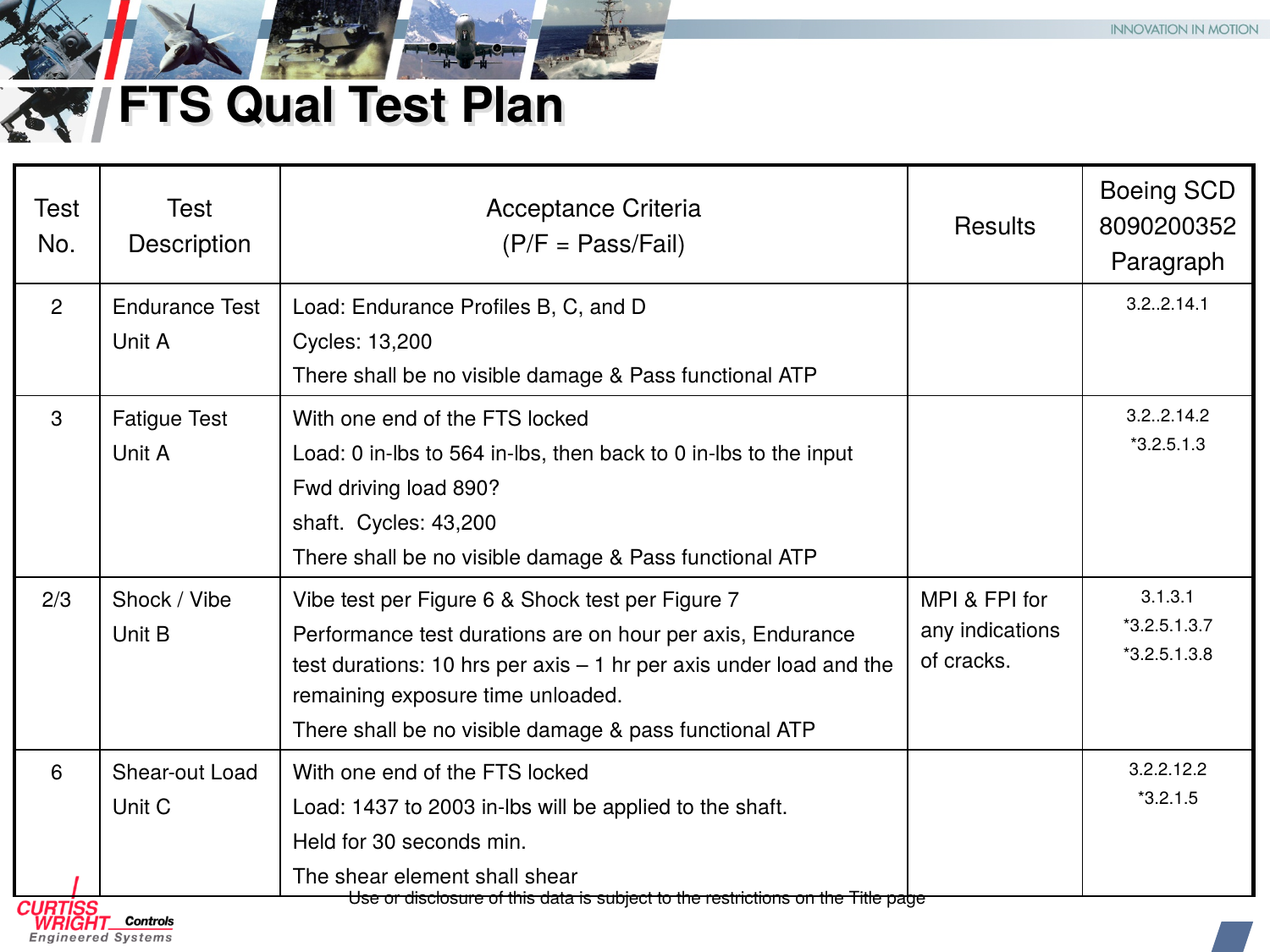

# FTS Qual Test Plan
| Test No. | Test Description | Acceptance Criteria (P/F = Pass/Fail) | Results | Boeing SCD 8090200352 Paragraph |
| --- | --- | --- | --- | --- |
| 2 | Endurance Test Unit A | Load: Endurance Profiles B, C, and D Cycles: 13,200 There shall be no visible damage & Pass functional ATP |  | 3.2..2.14.1 |
| 3 | Fatigue Test Unit A | With one end of the FTS locked Load: 0 in-lbs to 564 in-lbs, then back to 0 in-lbs to the input Fwd driving load 890? shaft. Cycles: 43,200 There shall be no visible damage & Pass functional ATP |  | 3.2..2.14.2 \*3.2.5.1.3 |
| 2/3 | Shock / Vibe Unit B | Vibe test per Figure 6 & Shock test per Figure 7 Performance test durations are on hour per axis, Endurance test durations: 10 hrs per axis – 1 hr per axis under load and the remaining exposure time unloaded. There shall be no visible damage & pass functional ATP | MPI & FPI for any indications of cracks. | 3.1.3.1 \*3.2.5.1.3.7 \*3.2.5.1.3.8 |
| 6 | Shear-out Load Unit C | With one end of the FTS locked Load: 1437 to 2003 in-lbs will be applied to the shaft. Held for 30 seconds min. The shear element shall shear |  | 3.2.2.12.2 \*3.2.1.5 |
24